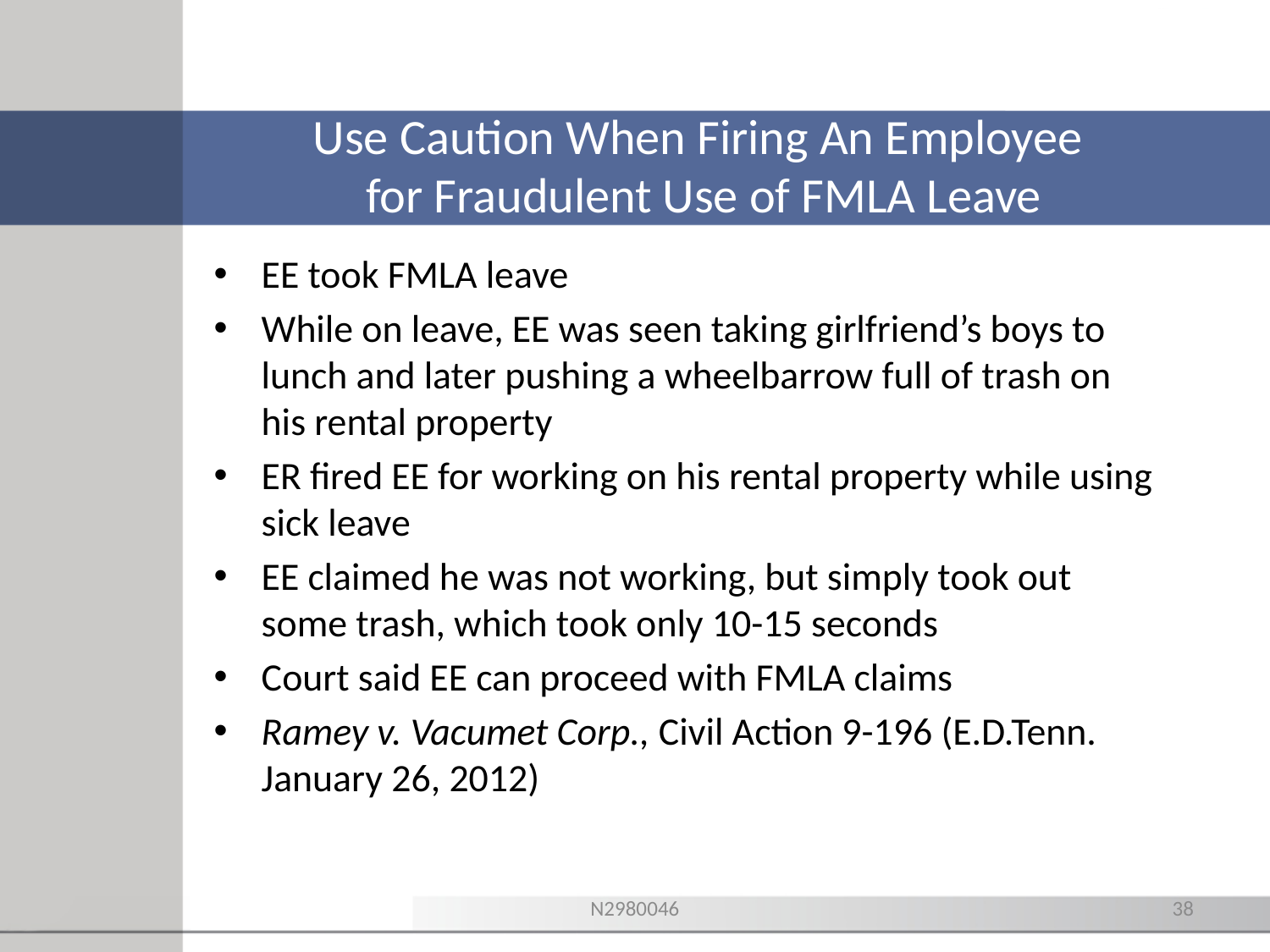

# Use Caution When Firing An Employee for Fraudulent Use of FMLA Leave
EE took FMLA leave
While on leave, EE was seen taking girlfriend’s boys to lunch and later pushing a wheelbarrow full of trash on his rental property
ER fired EE for working on his rental property while using sick leave
EE claimed he was not working, but simply took out some trash, which took only 10-15 seconds
Court said EE can proceed with FMLA claims
Ramey v. Vacumet Corp., Civil Action 9-196 (E.D.Tenn. January 26, 2012)
N2980046
38